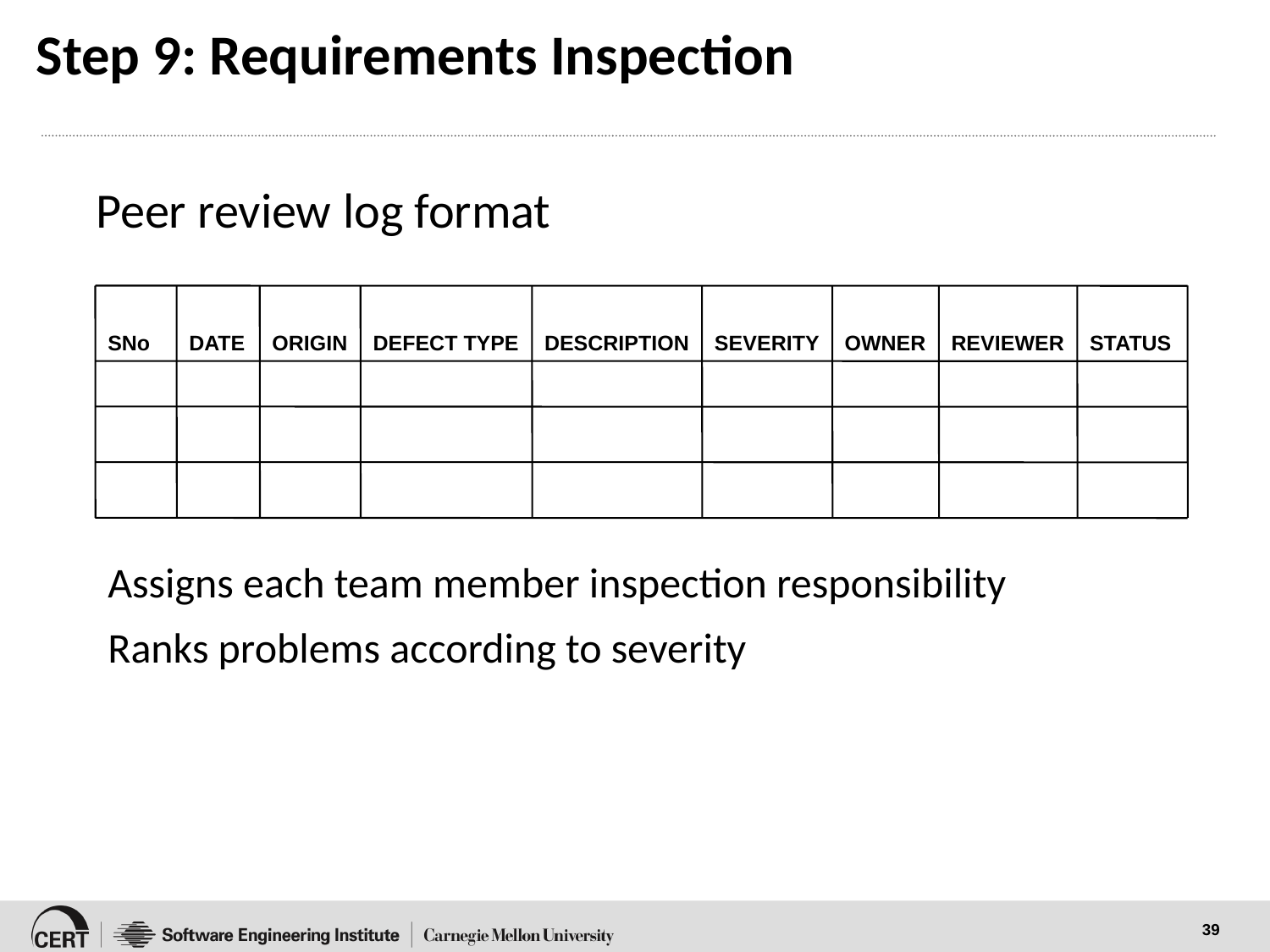

# Step 9: Requirements Inspection
 Peer review log format

SNo

DATE

ORIGIN

DEFECT TYPE

DESCRIPTION

SEVERITY

OWNER

REVIEWER

STATUS

Assigns each team member inspection responsibility
Ranks problems according to severity